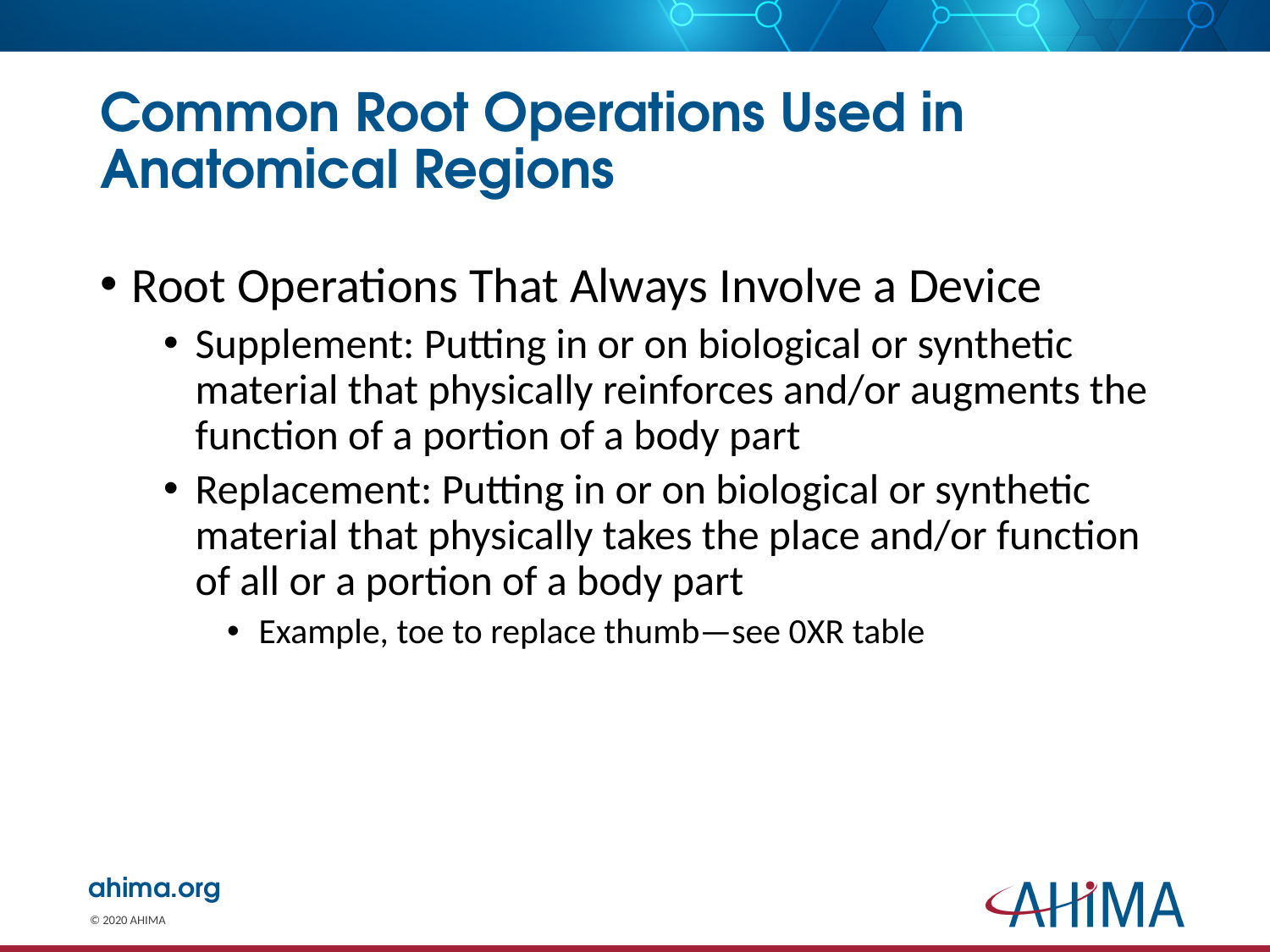

# Common Root Operations Used in Anatomical Regions
Root Operations That Always Involve a Device
Supplement: Putting in or on biological or synthetic material that physically reinforces and/or augments the function of a portion of a body part
Replacement: Putting in or on biological or synthetic material that physically takes the place and/or function of all or a portion of a body part
Example, toe to replace thumb—see 0XR table